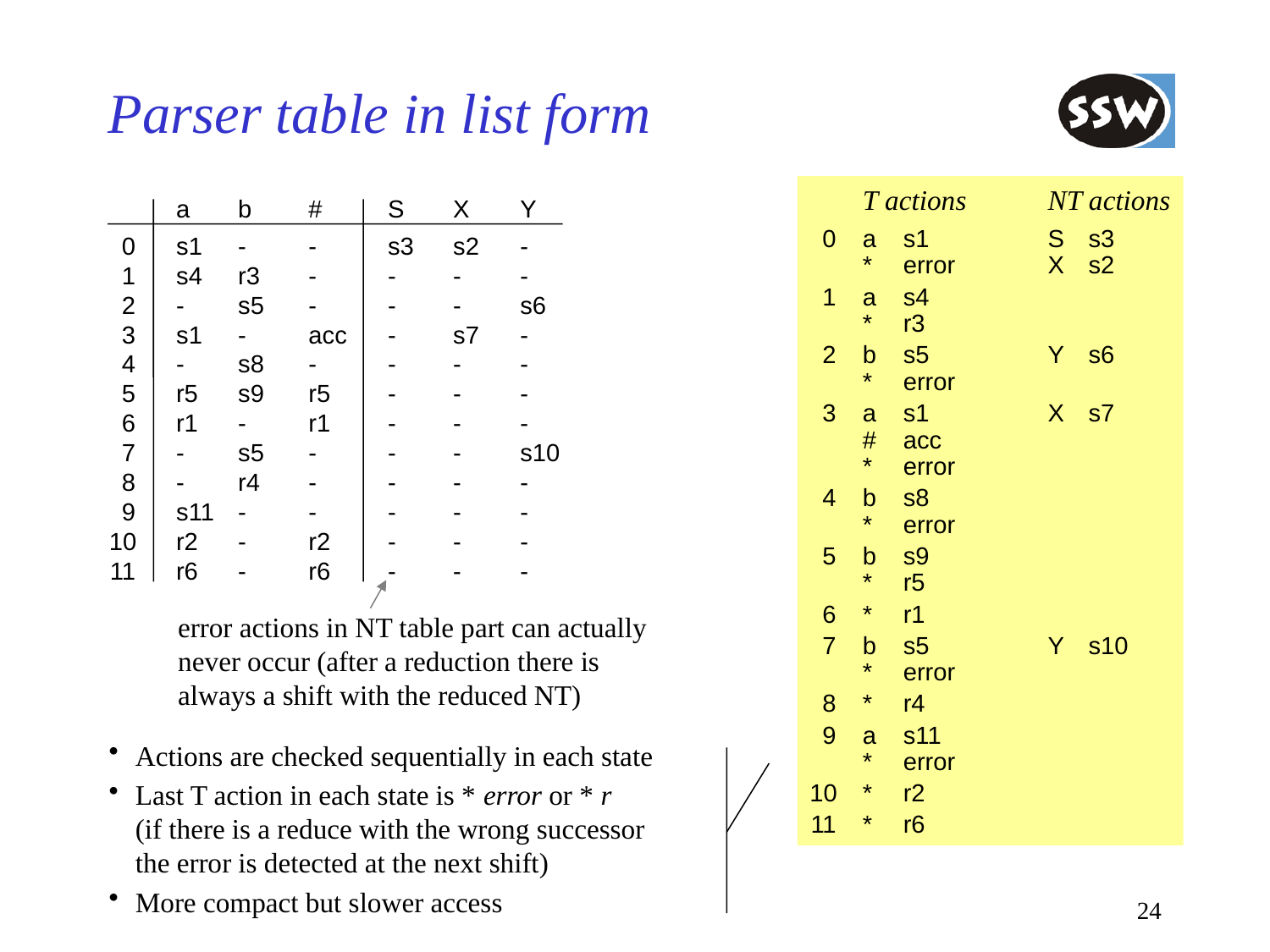

# Parser table in list form
		T actions	NT actions
	0	a	s1	S	s3
		*	error	X	s2
	1	a	s4
		*	r3
	2	b	s5	Y	s6
		*	error
	3	a	s1	X	s7
		#	acc
		*	error
	4	b	s8
		*	error
	5	b	s9
		*	r5
	6	*	r1
	7	b	s5	Y	s10
		*	error
	8	*	r4
	9	a	s11
		*	error
	10	*	r2
	11	*	r6
		a	b	#	S	X	Y
	0	s1	-	-	s3	s2	-
	1	s4	r3	-	-	-	-
	2	-	s5	-	-	-	s6
	3	s1	-	acc	-	s7	-
	4	-	s8	-	-	-	-
	5	r5	s9	r5	-	-	-
	6	r1	-	r1	-	-	-
	7	-	s5	-	-	-	s10
	8	-	r4	-	-	-	-
	9	s11	-	-	-	-	-
	10	r2	-	r2	-	-	-
	11	r6	-	r6	-	-	-

error actions in NT table part can actually
never occur (after a reduction there is
always a shift with the reduced NT)
Actions are checked sequentially in each state
Last T action in each state is * error or * r
(if there is a reduce with the wrong successor
the error is detected at the next shift)
More compact but slower access

24